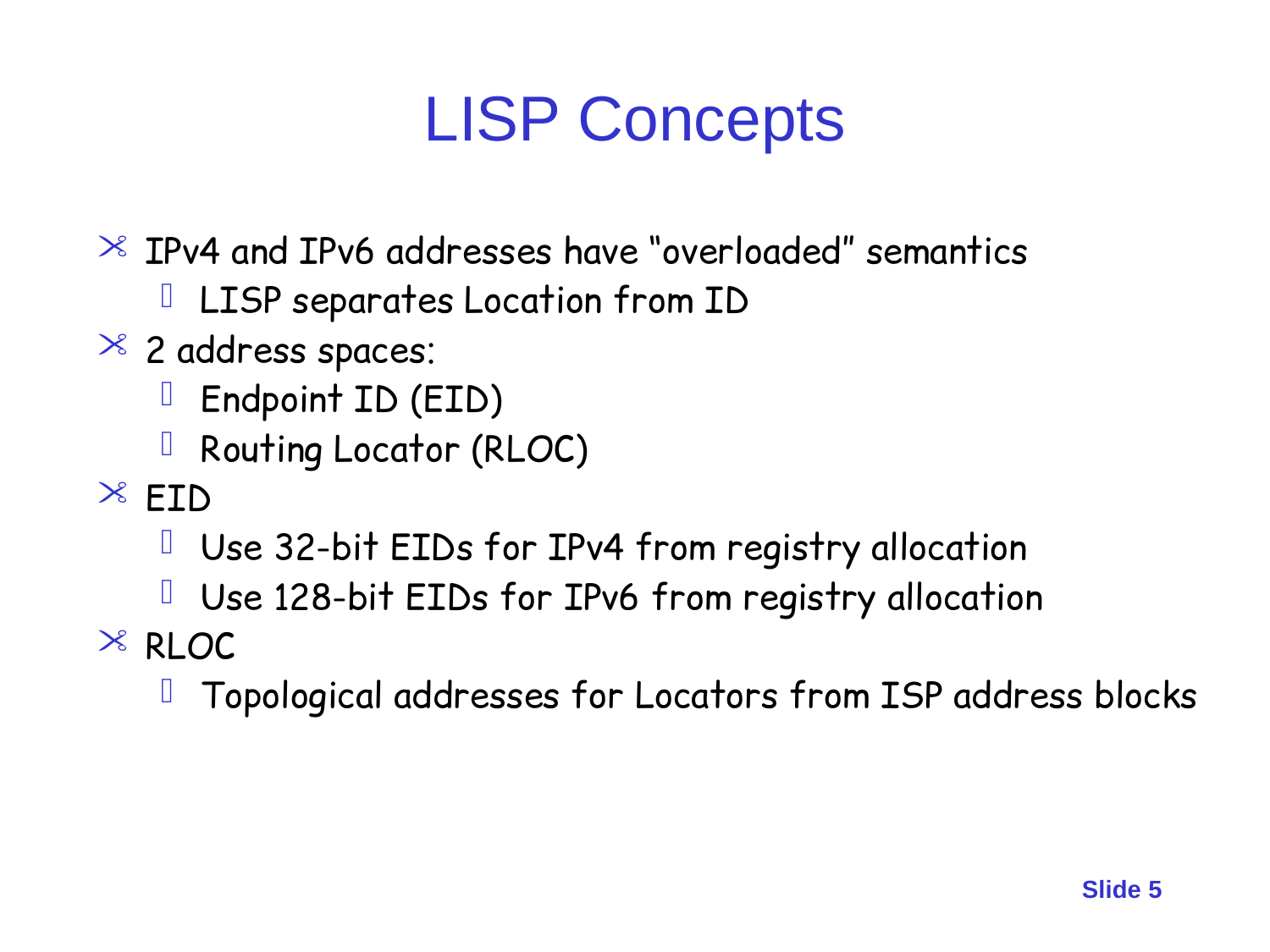

# LISP Concepts
IPv4 and IPv6 addresses have “overloaded” semantics
LISP separates Location from ID
2 address spaces:
Endpoint ID (EID)
Routing Locator (RLOC)
EID
Use 32-bit EIDs for IPv4 from registry allocation
Use 128-bit EIDs for IPv6 from registry allocation
RLOC
Topological addresses for Locators from ISP address blocks
Slide 5